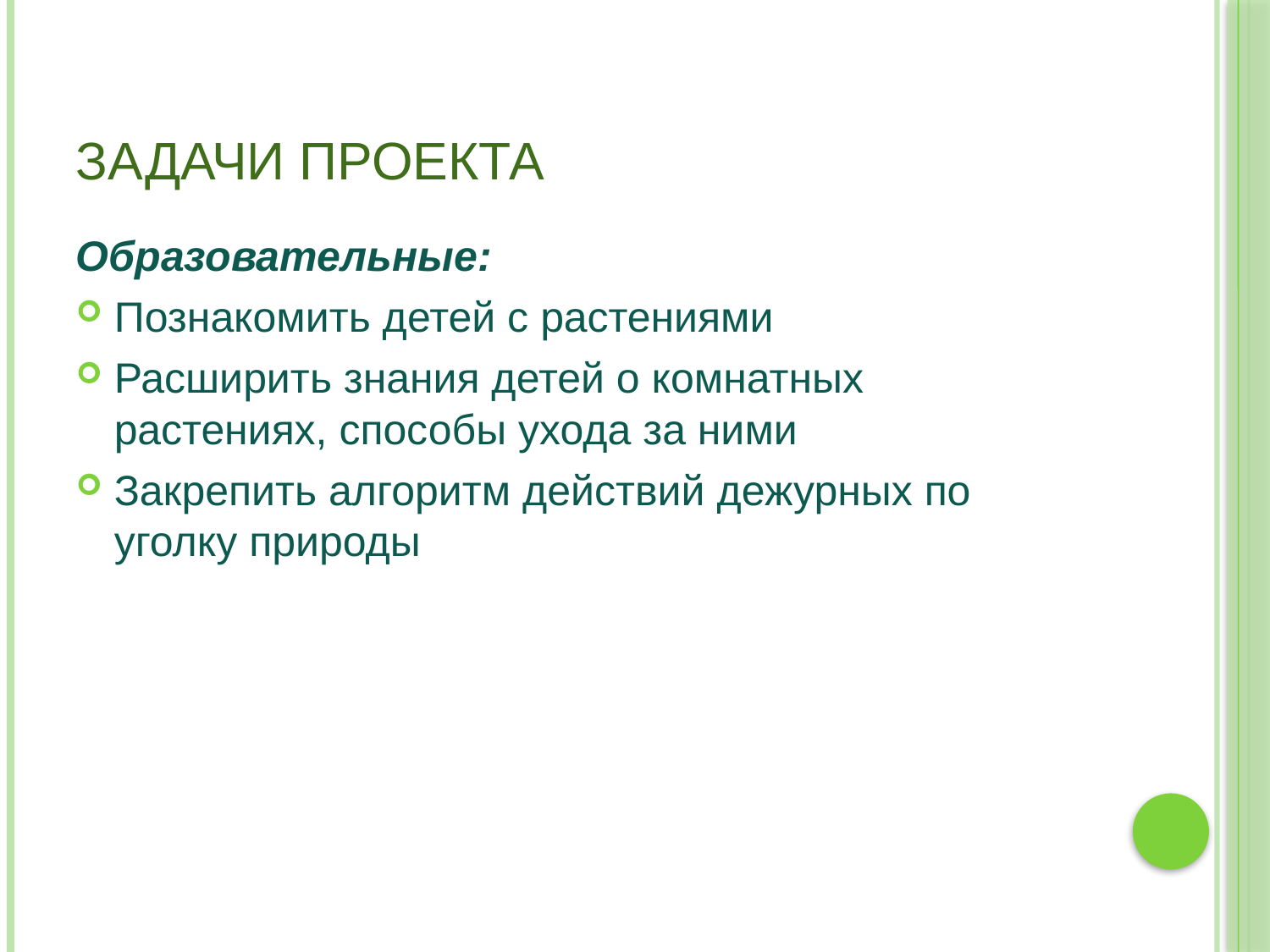

# Задачи проекта
Образовательные:
Познакомить детей с растениями
Расширить знания детей о комнатных растениях, способы ухода за ними
Закрепить алгоритм действий дежурных по уголку природы